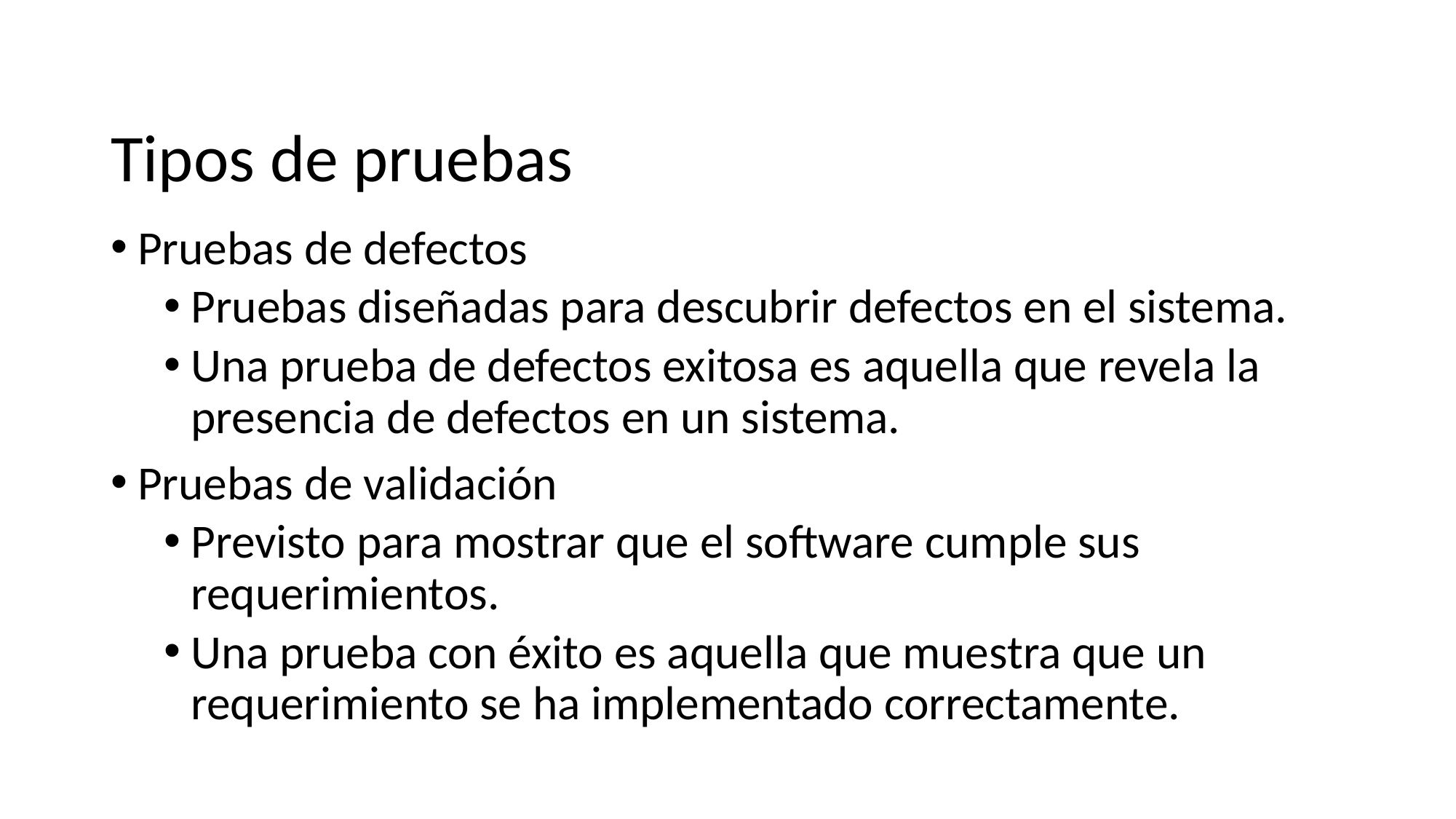

# Tipos de pruebas
Pruebas de defectos
Pruebas diseñadas para descubrir defectos en el sistema.
Una prueba de defectos exitosa es aquella que revela la presencia de defectos en un sistema.
Pruebas de validación
Previsto para mostrar que el software cumple sus requerimientos.
Una prueba con éxito es aquella que muestra que un requerimiento se ha implementado correctamente.